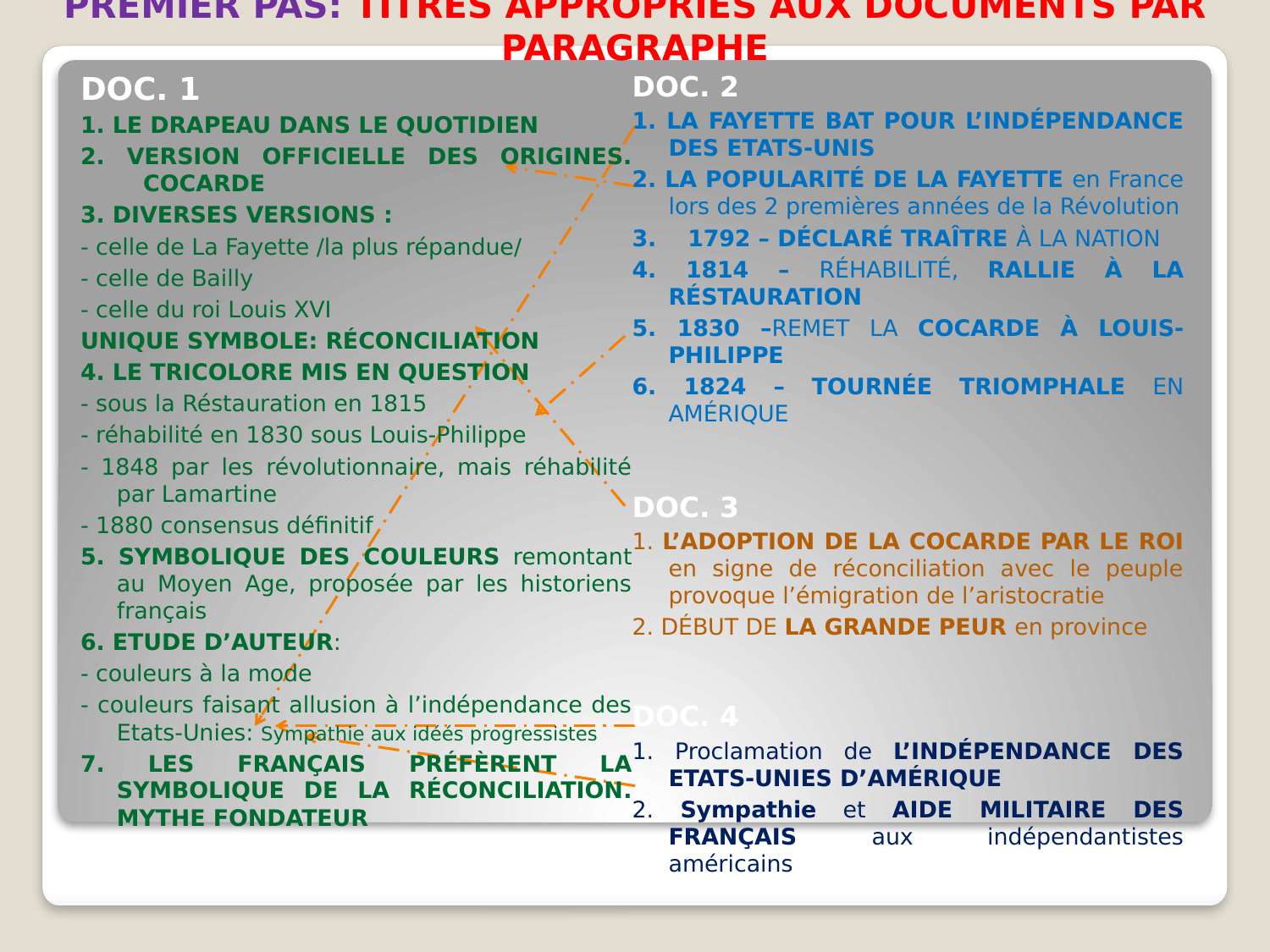

# Premier pas: titres appropriés aux documents par paragraphe
Doc. 1
1. Le drapeau dans le quotidien
2. Version officielle des origines. Cocarde
3. Diverses versions :
- сelle de La Fayette /la plus répandue/
- сelle de Bailly
- сelle du roi Louis XVI
Unique symbole: réconciliation
4. Le tricolore mis en question
- sous la Réstauration en 1815
- réhabilité en 1830 sous Louis-Philippe
- 1848 par les révolutionnaire, mais réhabilité par Lamartine
- 1880 consensus définitif
5. Symbolique des couleurs remontant au Moyen Age, proposée par les historiens français
6. Etude d’auteur:
- couleurs à la mode
- couleurs faisant allusion à l’indépendance des Etats-Unies: Sympathie aux idéés progressistes
7. Les français préfèrent la symbolique de la réconciliation. Mythe fondateur

Doc. 2
1. La Fayette bat pour l’indépendance des Etats-Unis
2. La popularité de La Fayette en France lors des 2 premières années de la Révolution
3.    1792 – déclaré traître à la nation
4. 1814 – réhabilité, rallie à la Réstauration
5. 1830 –remet la cocarde à Louis-Philippe
6. 1824 – tournée triomphale en Amérique

Doc. 3
1. L’adoption de la cocarde par le roi en signe de réconciliation avec le peuple provoque l’émigration de l’aristocratie
2. Début de la Grande Peur en province

Doc. 4
1. Proclamation de l’indépendance des Etats-Unies d’Amérique
2. Sympathie et Aide militaire des français aux indépendantistes américains